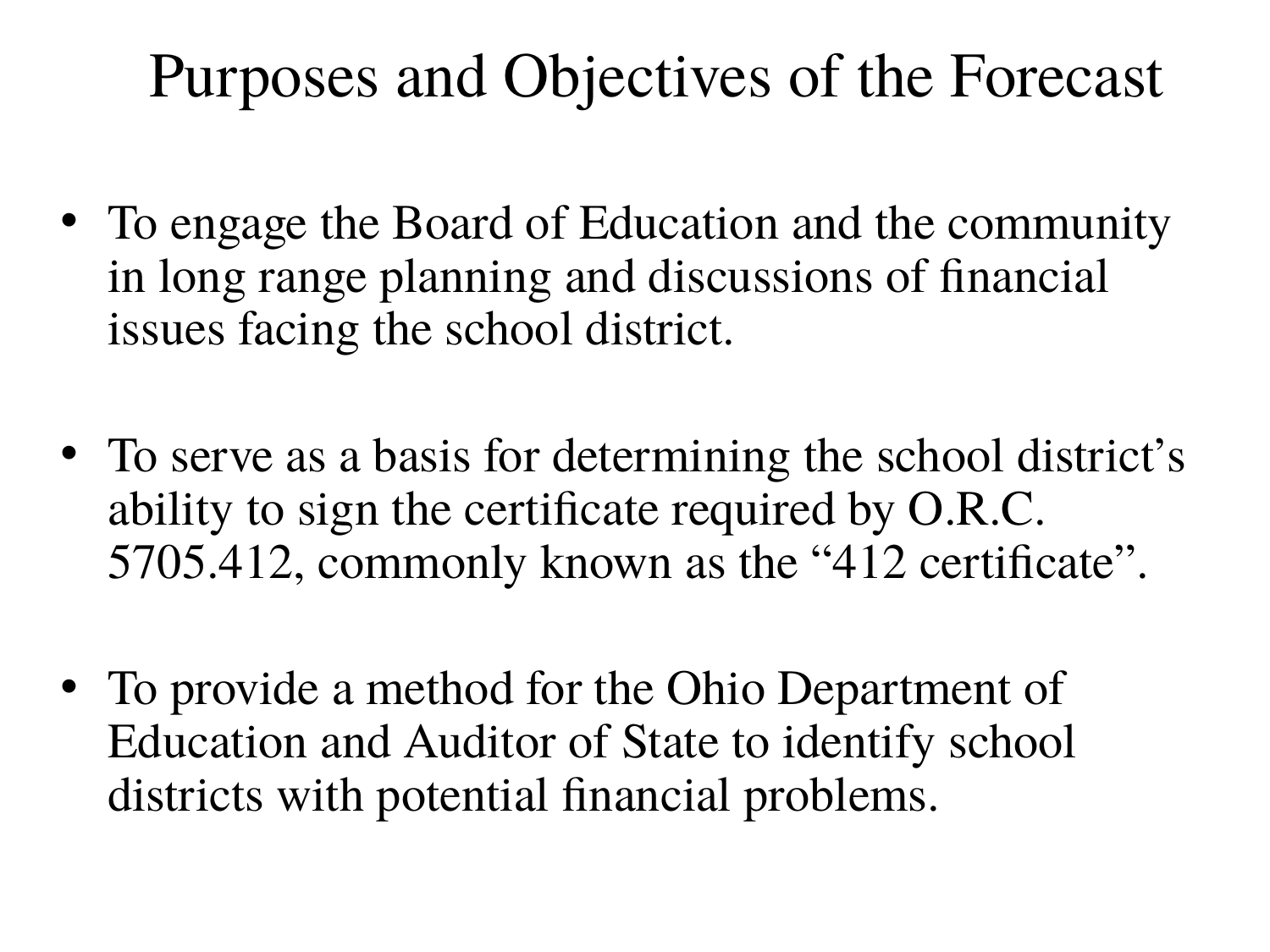

# Purposes and Objectives of the Forecast

To engage the Board of Education and the community in long range planning and discussions of financial issues facing the school district.

To serve as a basis for determining the school district’s ability to sign the certificate required by O.R.C. 5705.412, commonly known as the “412 certificate”.

To provide a method for the Ohio Department of Education and Auditor of State to identify school districts with potential financial problems.